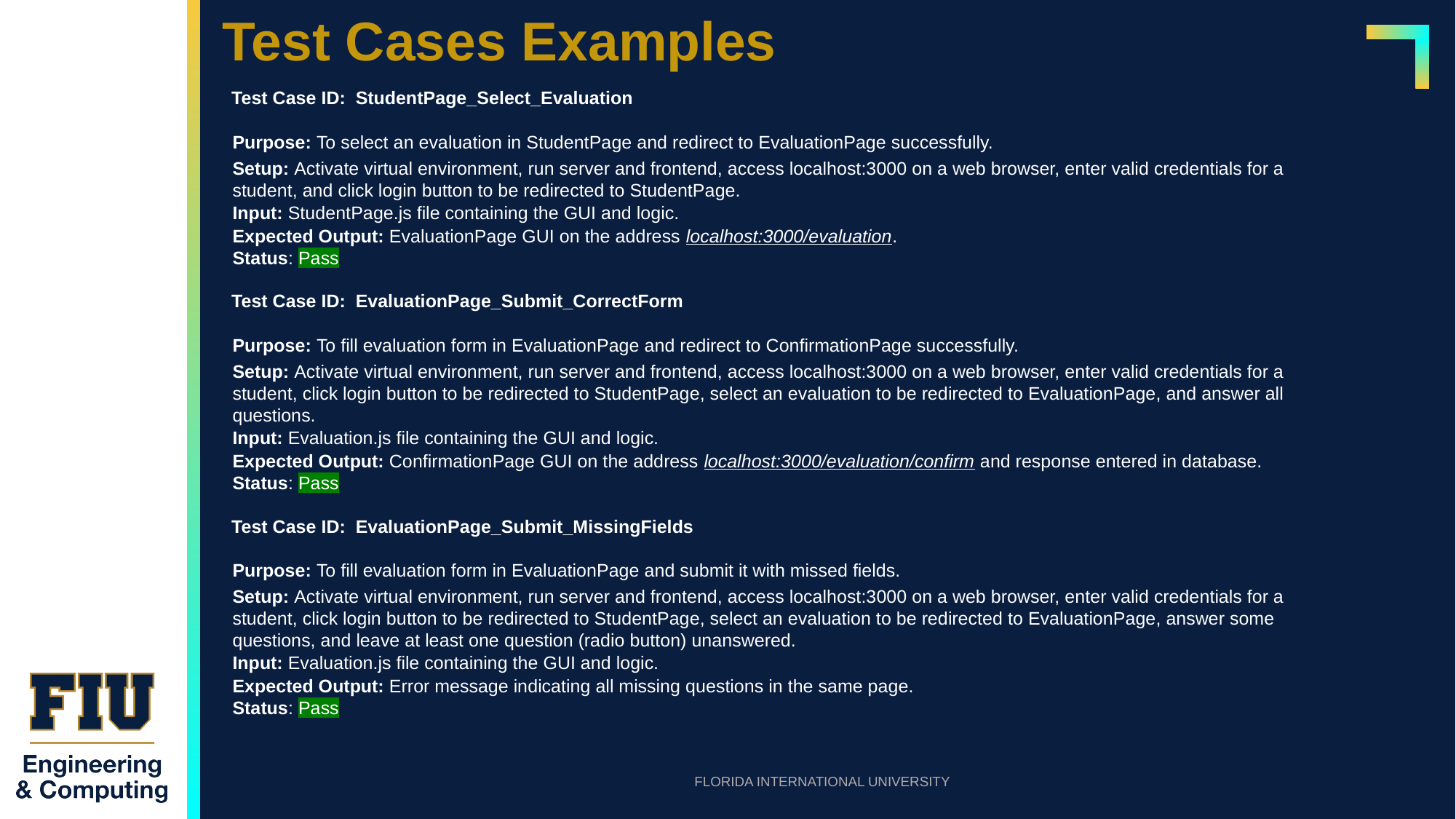

# Test Cases Examples
Test Case ID:  StudentPage_Select_Evaluation
Purpose: To select an evaluation in StudentPage and redirect to EvaluationPage successfully.
Setup: Activate virtual environment, run server and frontend, access localhost:3000 on a web browser, enter valid credentials for a student, and click login button to be redirected to StudentPage.
Input: StudentPage.js file containing the GUI and logic.
Expected Output: EvaluationPage GUI on the address localhost:3000/evaluation.
Status: Pass
Test Case ID:  EvaluationPage_Submit_CorrectForm
Purpose: To fill evaluation form in EvaluationPage and redirect to ConfirmationPage successfully.
Setup: Activate virtual environment, run server and frontend, access localhost:3000 on a web browser, enter valid credentials for a student, click login button to be redirected to StudentPage, select an evaluation to be redirected to EvaluationPage, and answer all questions.
Input: Evaluation.js file containing the GUI and logic.
Expected Output: ConfirmationPage GUI on the address localhost:3000/evaluation/confirm and response entered in database.
Status: Pass
Test Case ID:  EvaluationPage_Submit_MissingFields
Purpose: To fill evaluation form in EvaluationPage and submit it with missed fields.
Setup: Activate virtual environment, run server and frontend, access localhost:3000 on a web browser, enter valid credentials for a student, click login button to be redirected to StudentPage, select an evaluation to be redirected to EvaluationPage, answer some questions, and leave at least one question (radio button) unanswered.
Input: Evaluation.js file containing the GUI and logic.
Expected Output: Error message indicating all missing questions in the same page.
Status: Pass